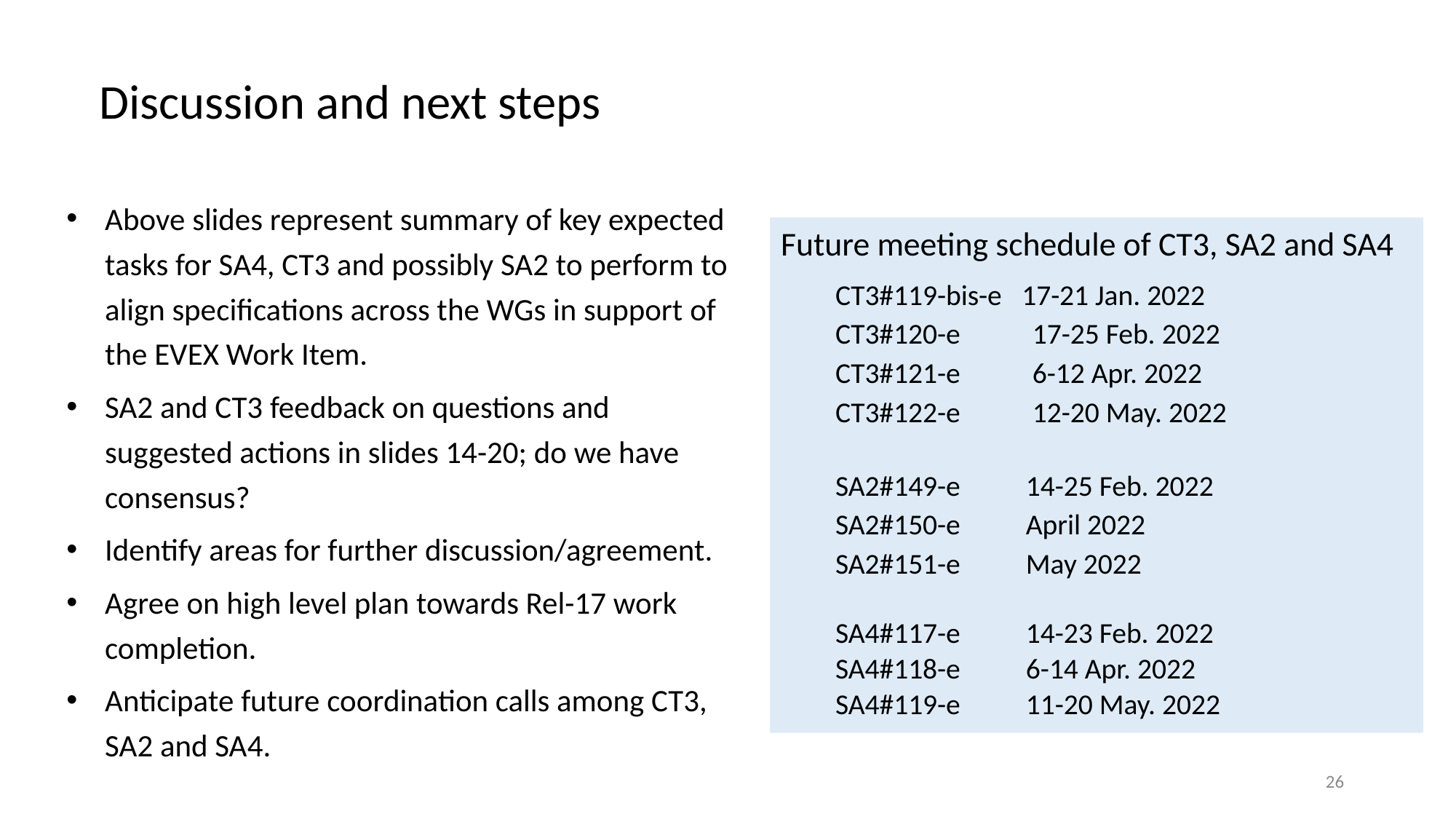

# Discussion and next steps
Above slides represent summary of key expected tasks for SA4, CT3 and possibly SA2 to perform to align specifications across the WGs in support of the EVEX Work Item.
SA2 and CT3 feedback on questions and suggested actions in slides 14-20; do we have consensus?
Identify areas for further discussion/agreement.
Agree on high level plan towards Rel-17 work completion.
Anticipate future coordination calls among CT3, SA2 and SA4.
Future meeting schedule of CT3, SA2 and SA4
CT3#119-bis-e   17-21 Jan. 2022
CT3#120-e           17-25 Feb. 2022
CT3#121-e           6-12 Apr. 2022
CT3#122-e           12-20 May. 2022

SA2#149-e          14-25 Feb. 2022
SA2#150-e          April 2022
SA2#151-e          May 2022

SA4#117-e          14-23 Feb. 2022
SA4#118-e          6-14 Apr. 2022
SA4#119-e          11-20 May. 2022

26